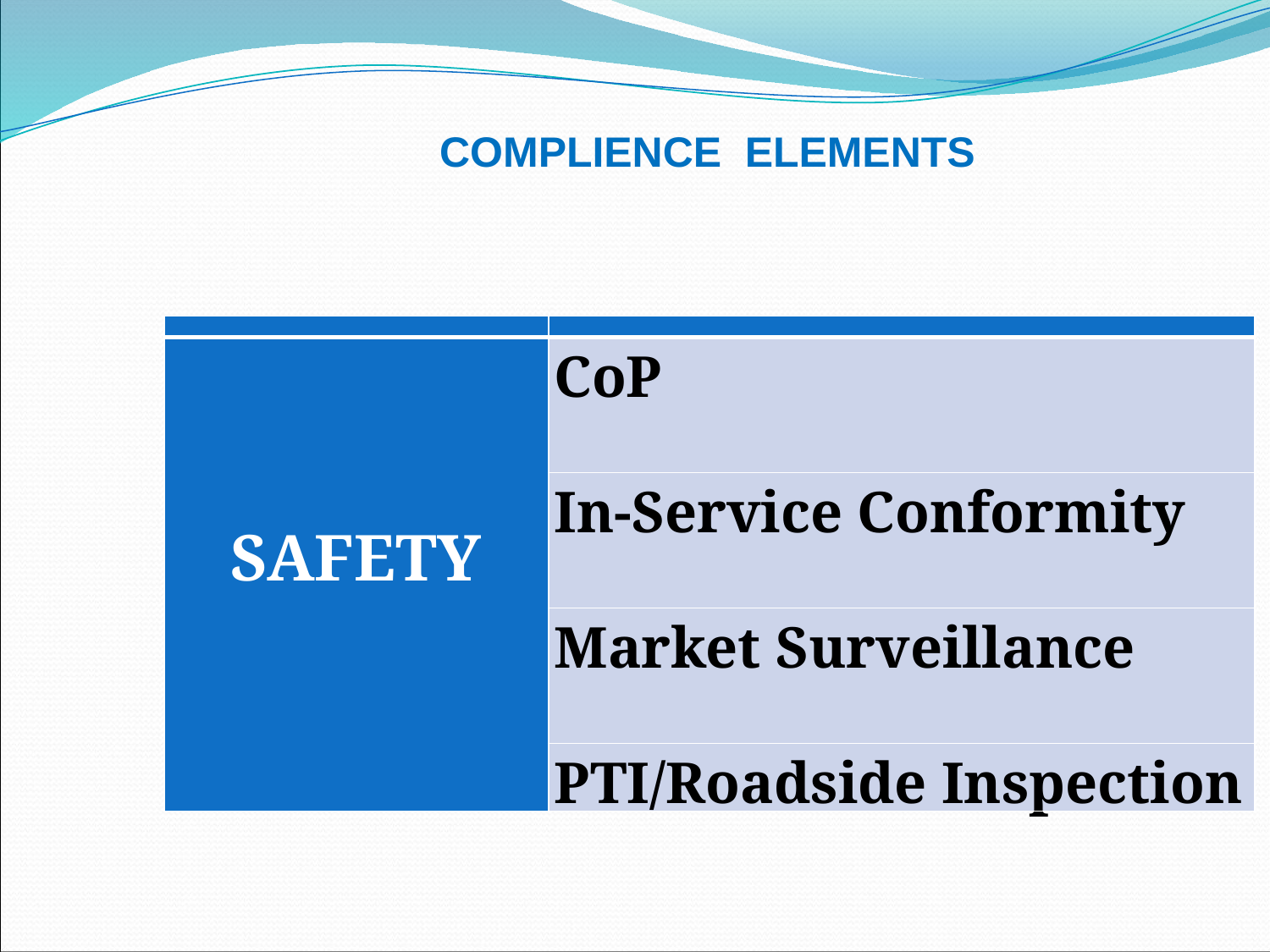

COMPLIENCE  ELEMENTS

|  |  |
| --- | --- |
| SAFETY | CoP |
|  | In-Service Conformity |
|  | Market Surveillance |
|  | PTI/Roadside Inspection |